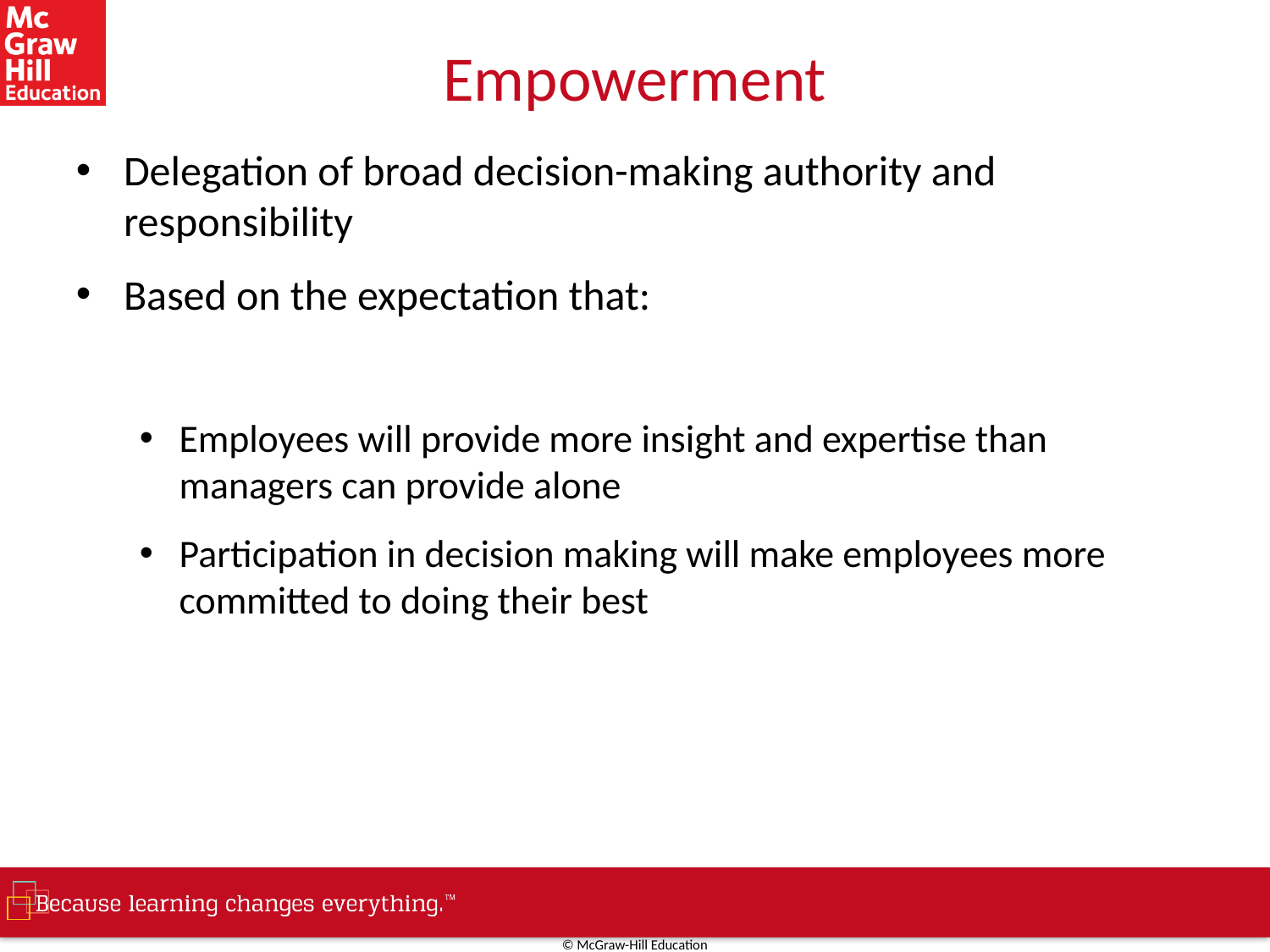

# Empowerment
Delegation of broad decision-making authority and responsibility
Based on the expectation that:

Employees will provide more insight and expertise than managers can provide alone
Participation in decision making will make employees more committed to doing their best